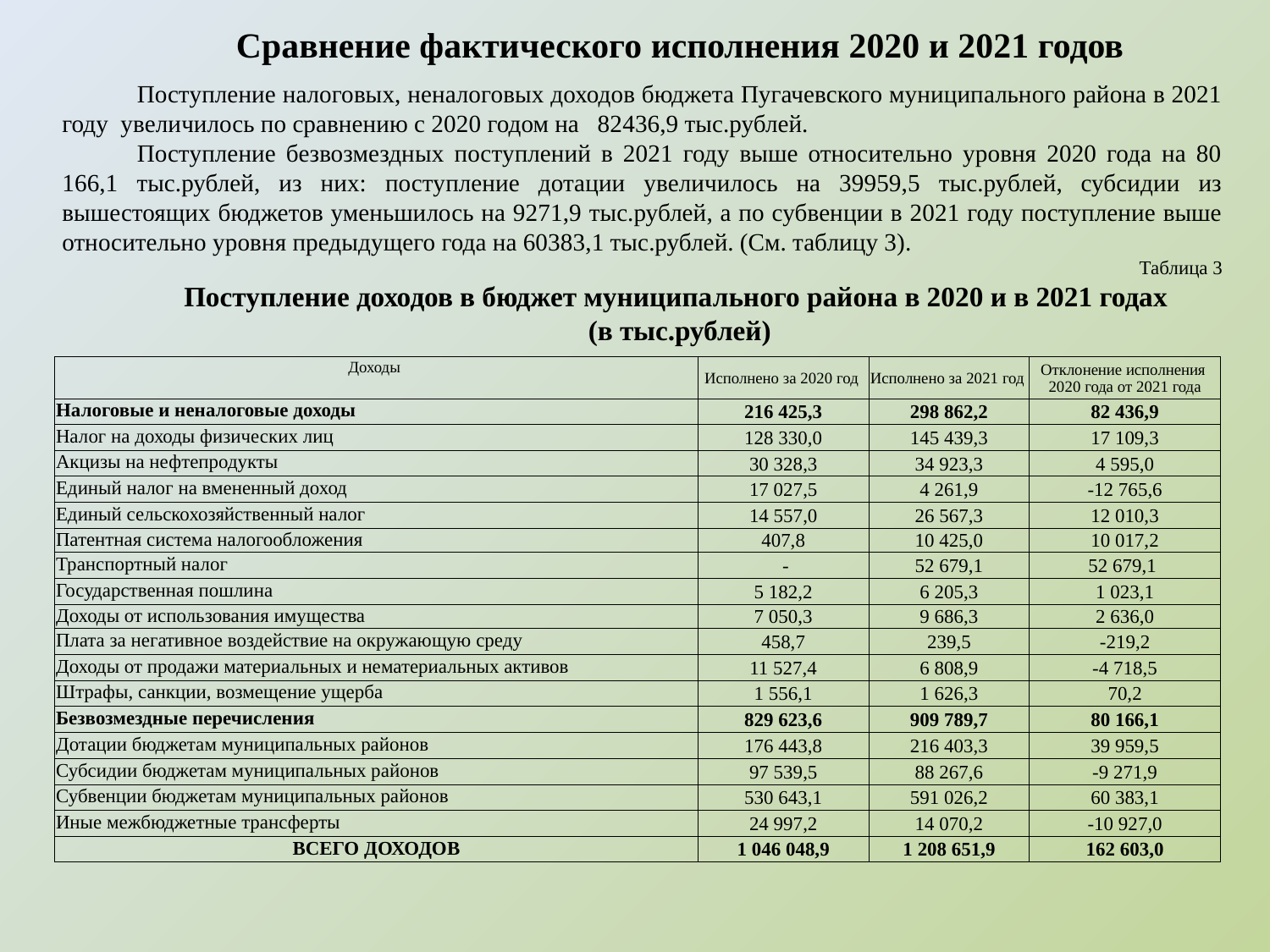

Сравнение фактического исполнения 2020 и 2021 годов

Поступление налоговых, неналоговых доходов бюджета Пугачевского муниципального района в 2021 году  увеличилось по сравнению с 2020 годом на   82436,9 тыс.рублей.
Поступление безвозмездных поступлений в 2021 году выше относительно уровня 2020 года на 80 166,1 тыс.рублей, из них: поступление дотации увеличилось на 39959,5 тыс.рублей, субсидии из вышестоящих бюджетов уменьшилось на 9271,9 тыс.рублей, а по субвенции в 2021 году поступление выше относительно уровня предыдущего года на 60383,1 тыс.рублей. (См. таблицу 3).
Таблица 3
Поступление доходов в бюджет муниципального района в 2020 и в 2021 годах
(в тыс.рублей)
| Доходы | Исполнено за 2020 год | Исполнено за 2021 год | Отклонение исполнения 2020 года от 2021 года |
| --- | --- | --- | --- |
| Налоговые и неналоговые доходы | 216 425,3 | 298 862,2 | 82 436,9 |
| Налог на доходы физических лиц | 128 330,0 | 145 439,3 | 17 109,3 |
| Акцизы на нефтепродукты | 30 328,3 | 34 923,3 | 4 595,0 |
| Единый налог на вмененный доход | 17 027,5 | 4 261,9 | -12 765,6 |
| Единый сельскохозяйственный налог | 14 557,0 | 26 567,3 | 12 010,3 |
| Патентная система налогообложения | 407,8 | 10 425,0 | 10 017,2 |
| Транспортный налог | - | 52 679,1 | 52 679,1 |
| Государственная пошлина | 5 182,2 | 6 205,3 | 1 023,1 |
| Доходы от использования имущества | 7 050,3 | 9 686,3 | 2 636,0 |
| Плата за негативное воздействие на окружающую среду | 458,7 | 239,5 | -219,2 |
| Доходы от продажи материальных и нематериальных активов | 11 527,4 | 6 808,9 | -4 718,5 |
| Штрафы, санкции, возмещение ущерба | 1 556,1 | 1 626,3 | 70,2 |
| Безвозмездные перечисления | 829 623,6 | 909 789,7 | 80 166,1 |
| Дотации бюджетам муниципальных районов | 176 443,8 | 216 403,3 | 39 959,5 |
| Субсидии бюджетам муниципальных районов | 97 539,5 | 88 267,6 | -9 271,9 |
| Субвенции бюджетам муниципальных районов | 530 643,1 | 591 026,2 | 60 383,1 |
| Иные межбюджетные трансферты | 24 997,2 | 14 070,2 | -10 927,0 |
| ВСЕГО ДОХОДОВ | 1 046 048,9 | 1 208 651,9 | 162 603,0 |